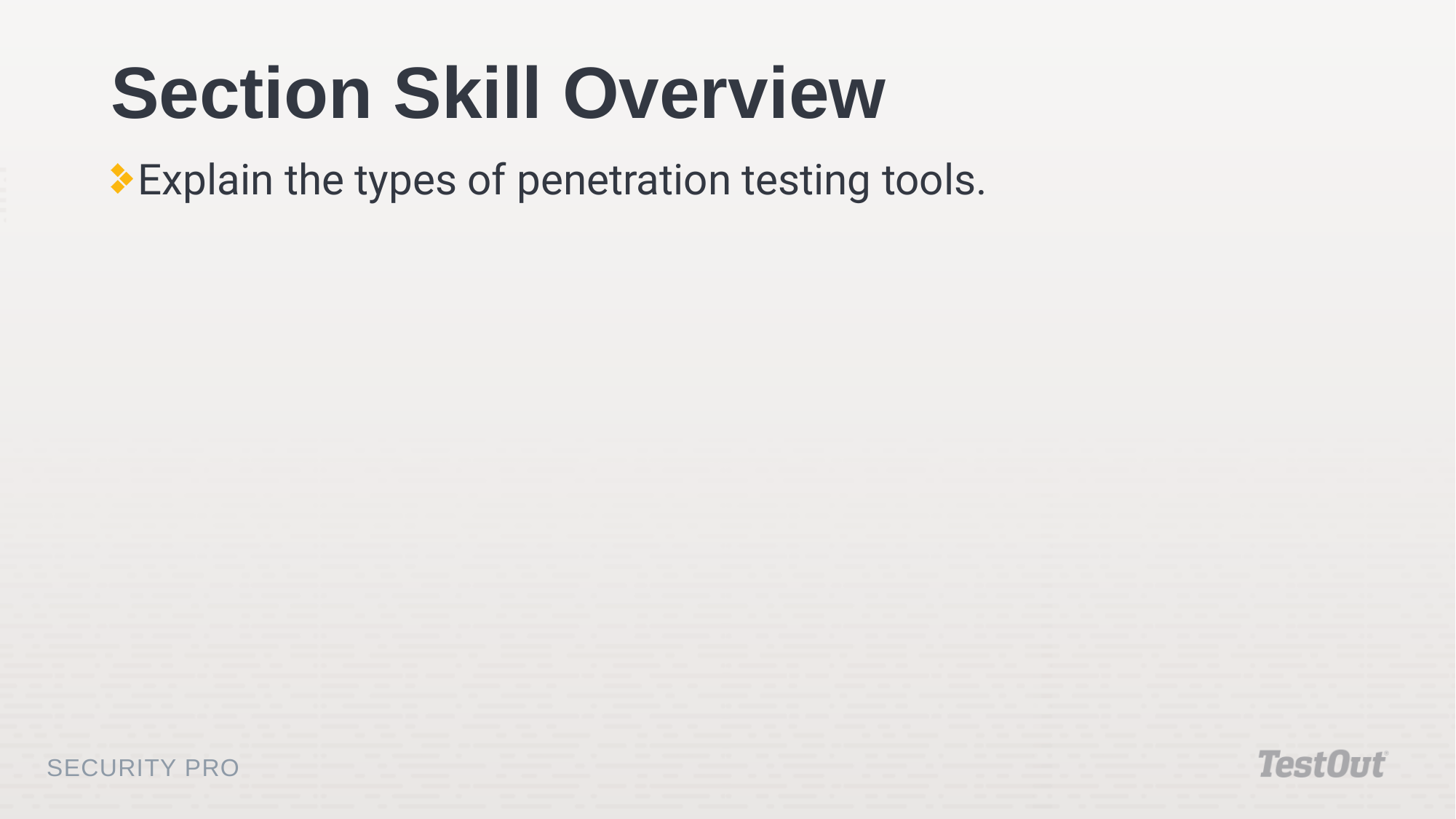

# Section Skill Overview
Explain the types of penetration testing tools.
Security Pro